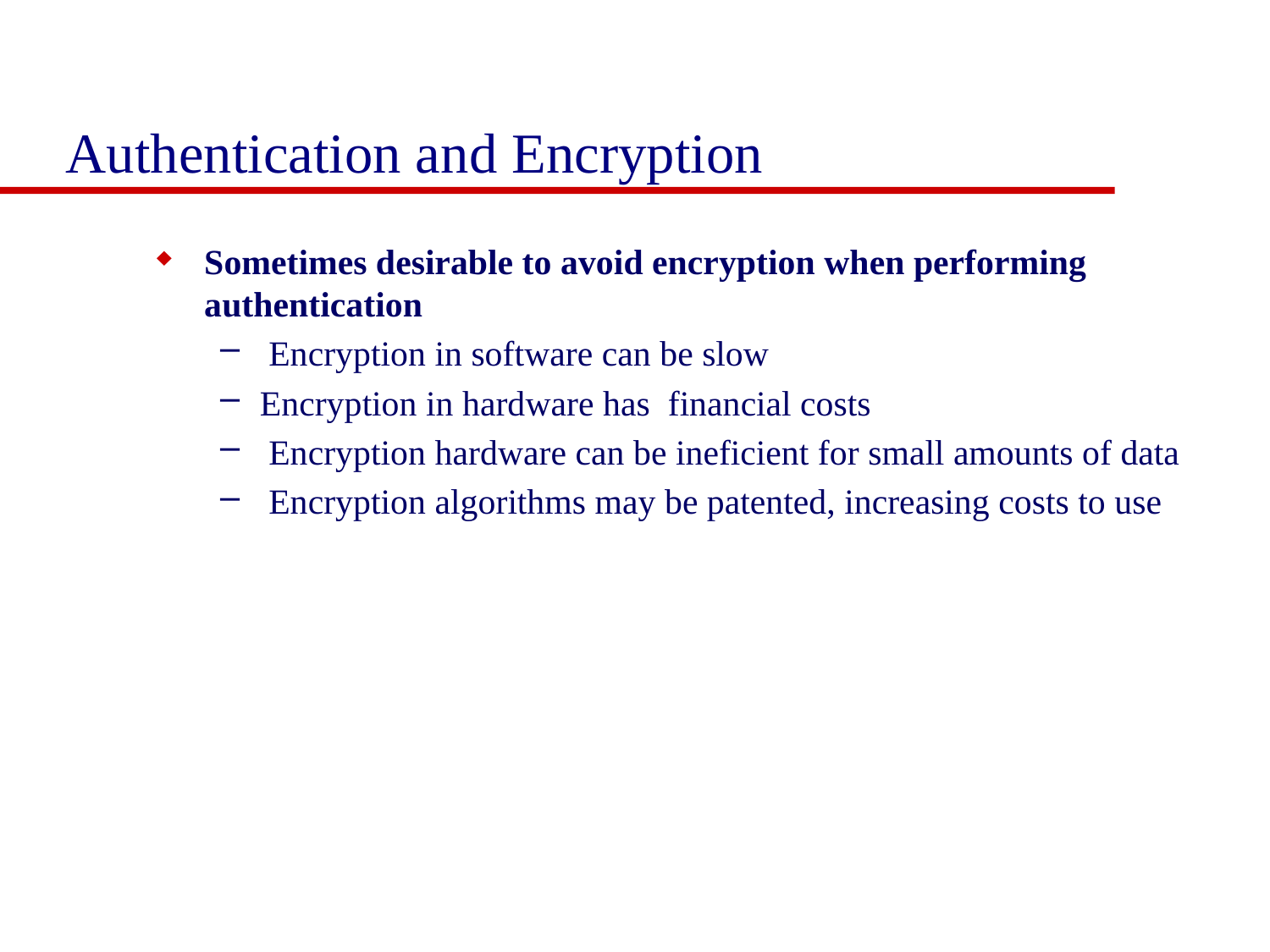

# Authentication and Encryption
Sometimes desirable to avoid encryption when performing authentication
 Encryption in software can be slow
Encryption in hardware has  financial costs
 Encryption hardware can be ineficient for small amounts of data
 Encryption algorithms may be patented, increasing costs to use